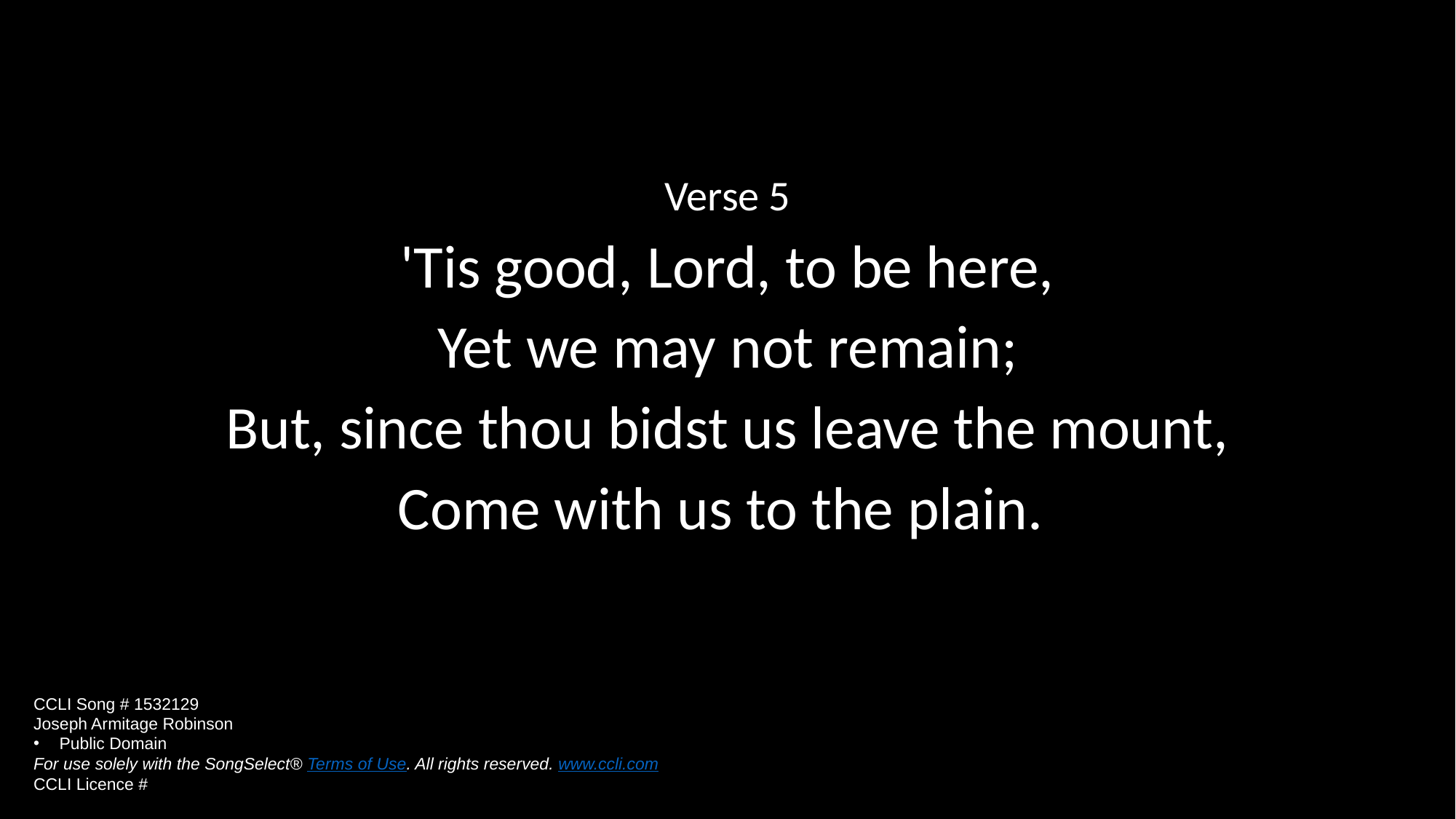

Verse 5
'Tis good, Lord, to be here,
Yet we may not remain;
But, since thou bidst us leave the mount,
Come with us to the plain.
CCLI Song # 1532129
Joseph Armitage Robinson
Public Domain
For use solely with the SongSelect® Terms of Use. All rights reserved. www.ccli.com
CCLI Licence #